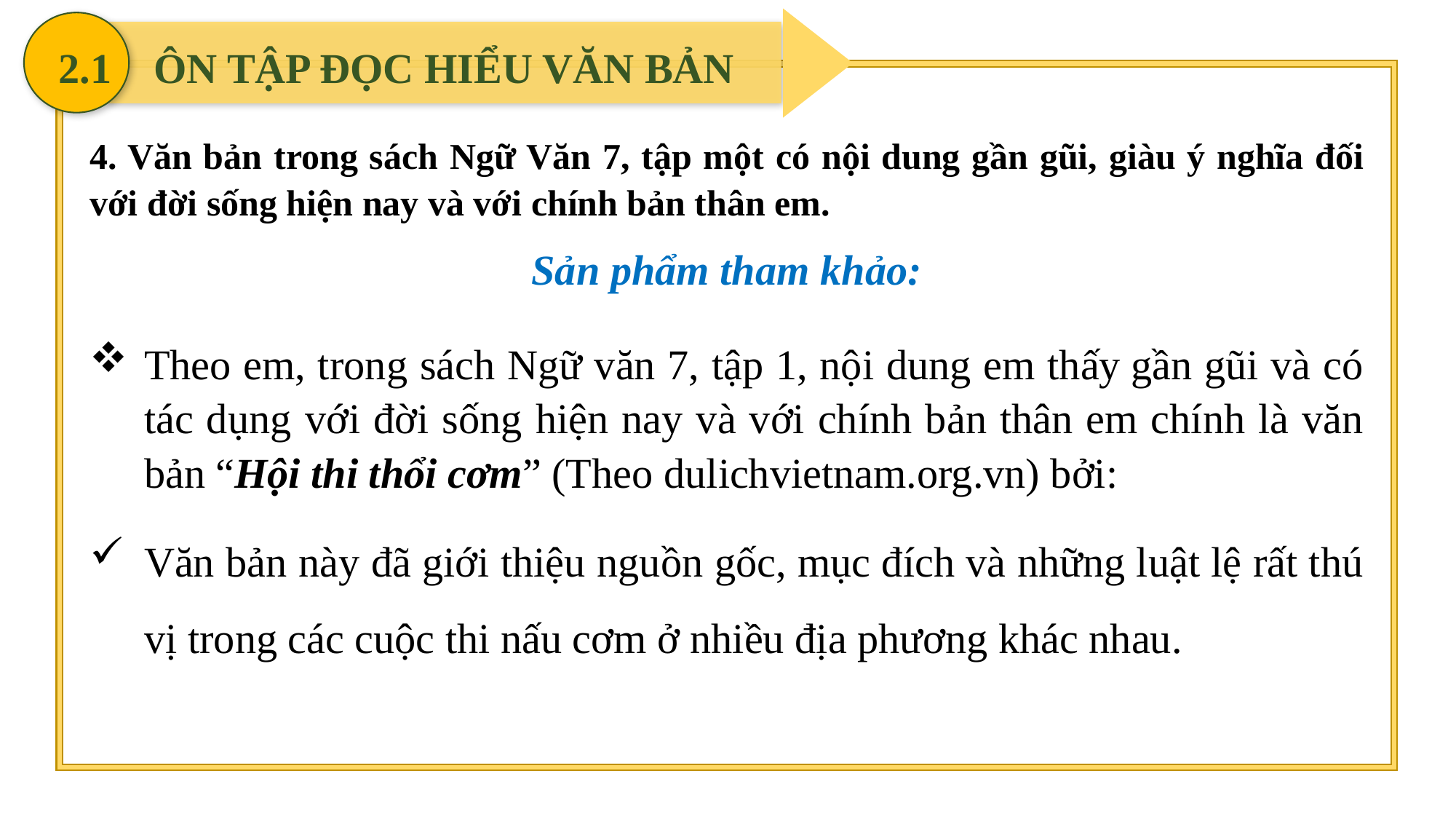

2.1    ÔN TẬP ĐỌC HIỂU VĂN BẢN

4. Văn bản trong sách Ngữ Văn 7, tập một có nội dung gần gũi, giàu ý nghĩa đối với đời sống hiện nay và với chính bản thân em.
Sản phẩm tham khảo:
Theo em, trong sách Ngữ văn 7, tập 1, nội dung em thấy gần gũi và có tác dụng với đời sống hiện nay và với chính bản thân em chính là văn bản “Hội thi thổi cơm” (Theo dulichvietnam.org.vn) bởi:
Văn bản này đã giới thiệu nguồn gốc, mục đích và những luật lệ rất thú vị trong các cuộc thi nấu cơm ở nhiều địa phương khác nhau.